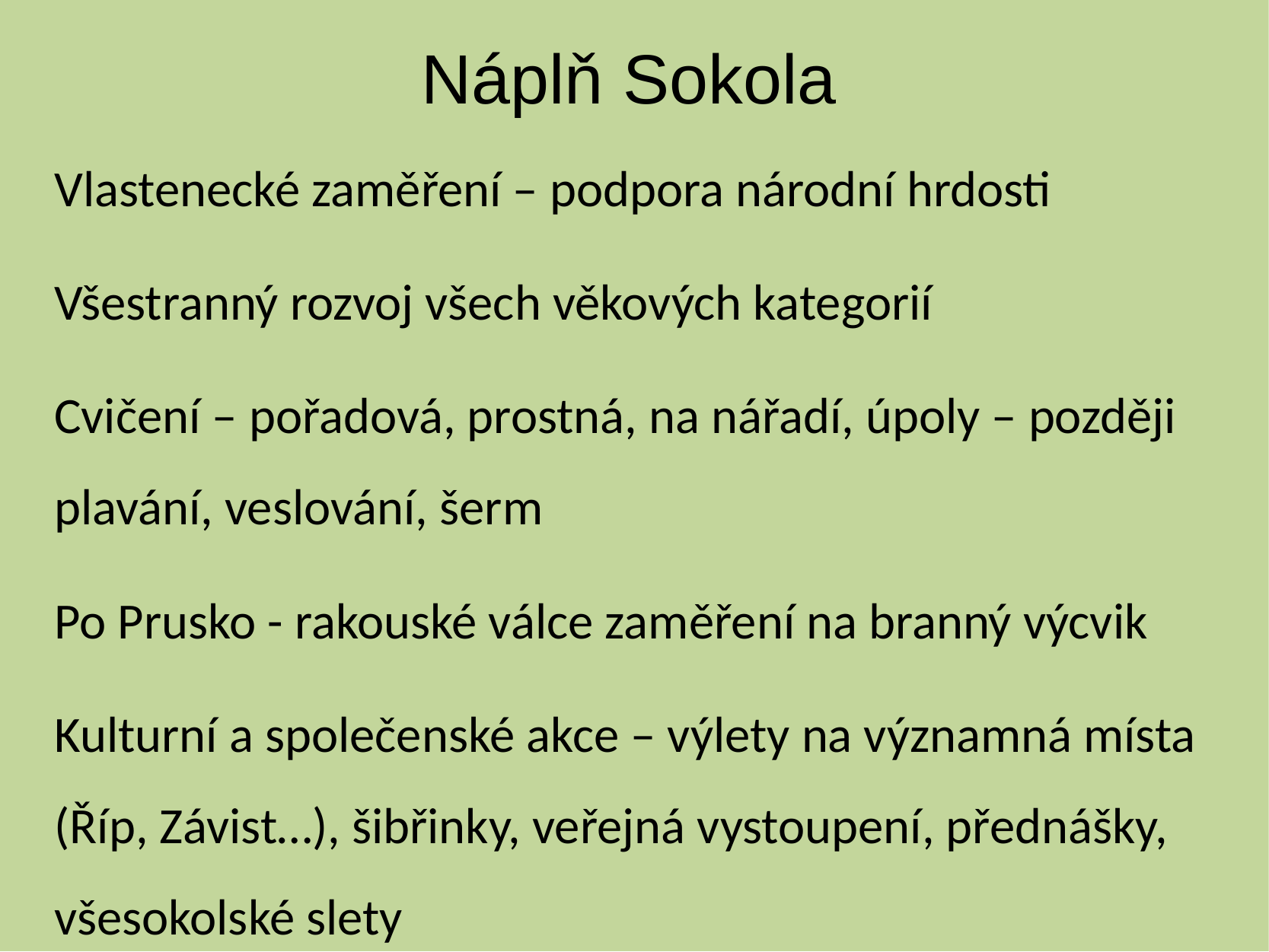

# Náplň Sokola
Vlastenecké zaměření – podpora národní hrdosti
Všestranný rozvoj všech věkových kategorií
Cvičení – pořadová, prostná, na nářadí, úpoly – později plavání, veslování, šerm
Po Prusko - rakouské válce zaměření na branný výcvik
Kulturní a společenské akce – výlety na významná místa (Říp, Závist…), šibřinky, veřejná vystoupení, přednášky, všesokolské slety